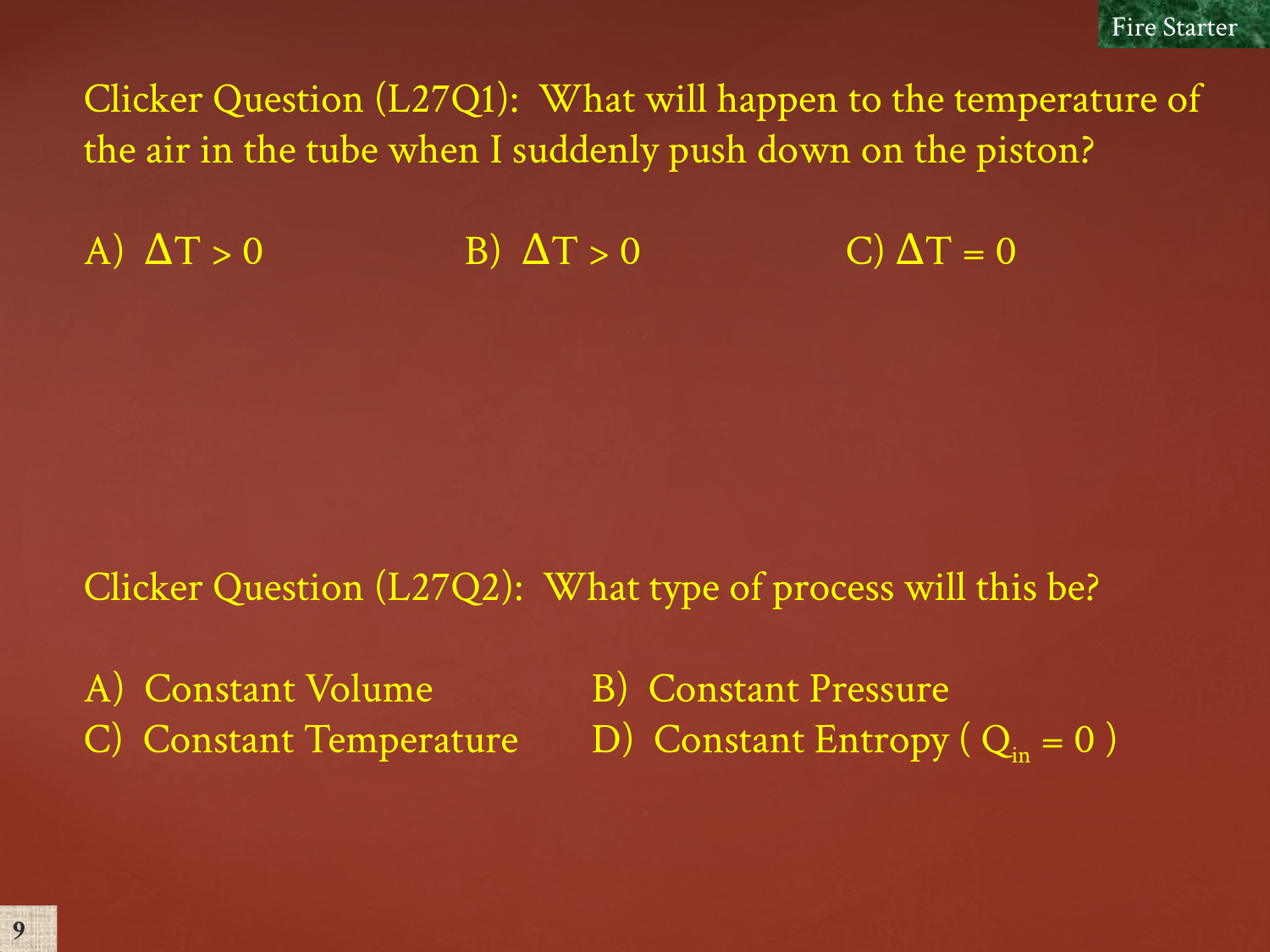

Fire Starter
Clicker Question (L27Q1):  What will happen to the temperature of the air in the tube when I suddenly push down on the piston?

A)  ∆T > 0		B)  ∆T > 0		C) ∆T = 0
Clicker Question (L27Q2):  What type of process will this be?

A)  Constant Volume		B)  Constant Pressure
C)  Constant Temperature	D)  Constant Entropy ( Qin = 0 )
9